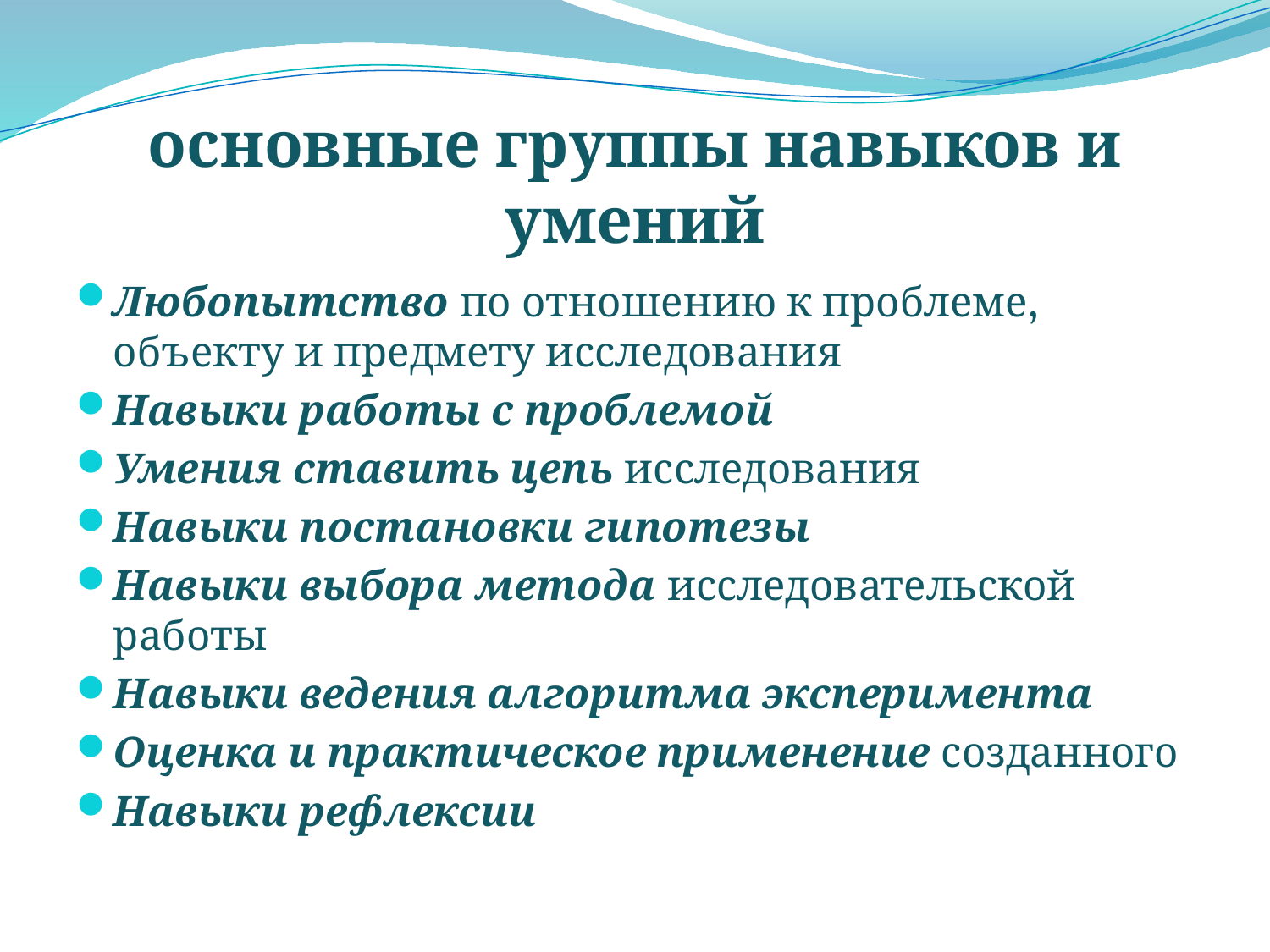

# основные группы навыков и умений
Любопытство по отношению к проблеме, объекту и предмету исследования
Навыки работы с проблемой
Умения ставить цепь исследования
Навыки постановки гипотезы
Навыки выбора метода исследовательской работы
Навыки ведения алгоритма эксперимента
Оценка и практическое применение созданного
Навыки рефлексии